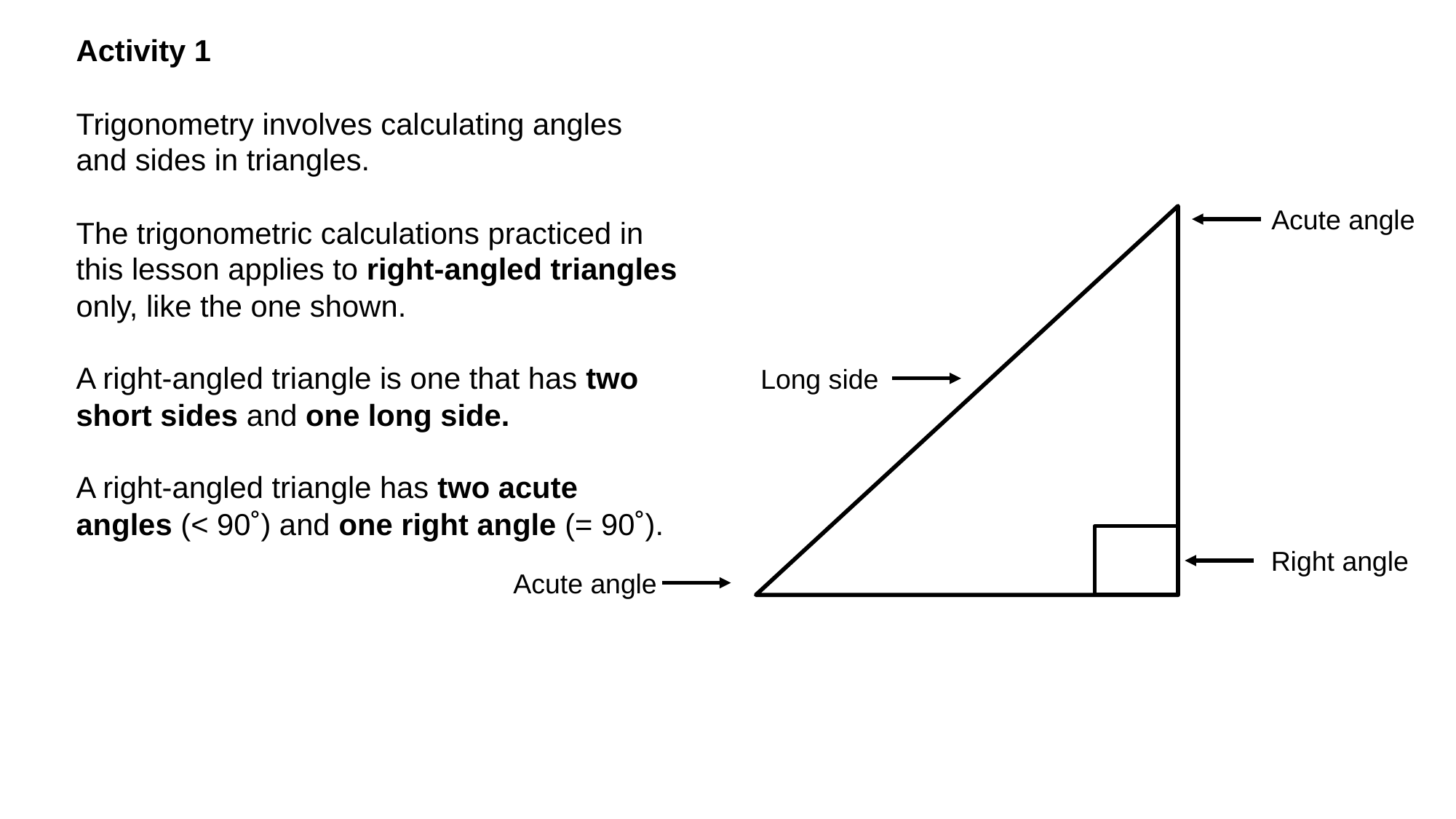

Activity 1

Trigonometry involves calculating angles and sides in triangles.

The trigonometric calculations practiced in this lesson applies to right-angled triangles only, like the one shown.

A right-angled triangle is one that has two short sides and one long side.

A right-angled triangle has two acute angles (< 90˚) and one right angle (= 90˚).

Acute angle

Long side
Right angle
Acute angle